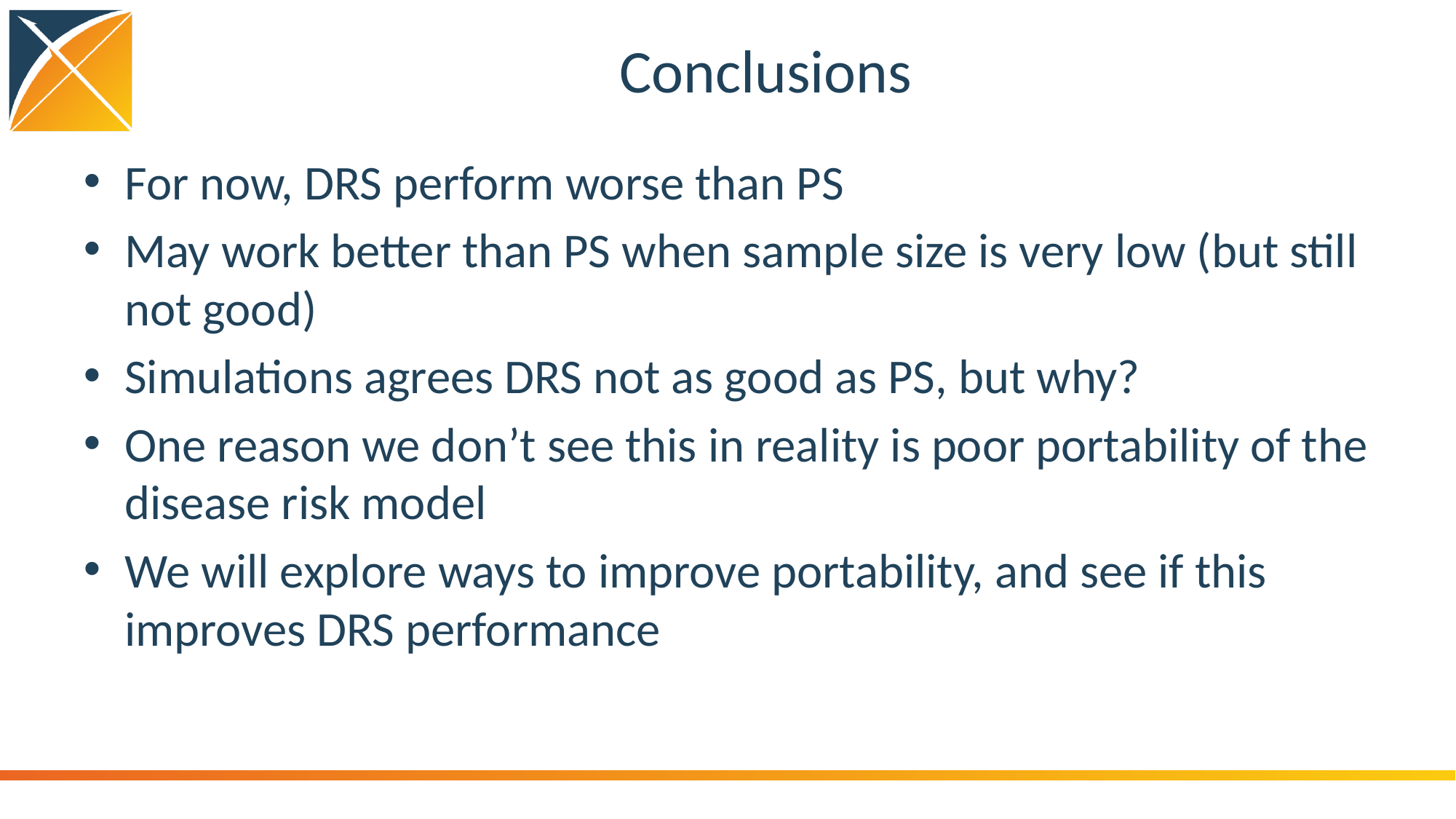

# Conclusions
For now, DRS perform worse than PS
May work better than PS when sample size is very low (but still not good)
Simulations agrees DRS not as good as PS, but why?
One reason we don’t see this in reality is poor portability of the disease risk model
We will explore ways to improve portability, and see if this improves DRS performance